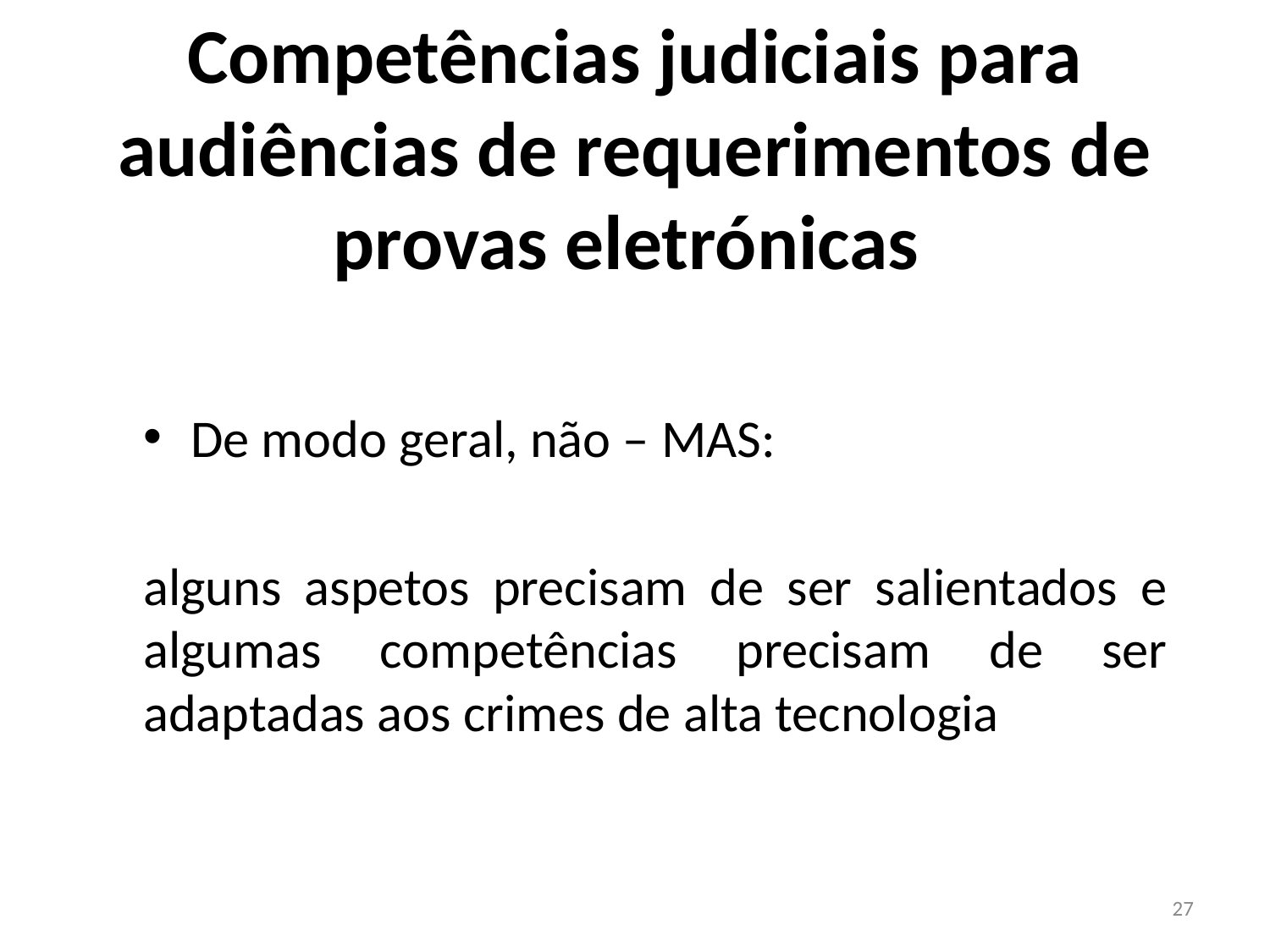

# Competências judiciais para audiências de requerimentos de provas eletrónicas

De modo geral, não – MAS:

alguns aspetos precisam de ser salientados e algumas competências precisam de ser adaptadas aos crimes de alta tecnologia
27